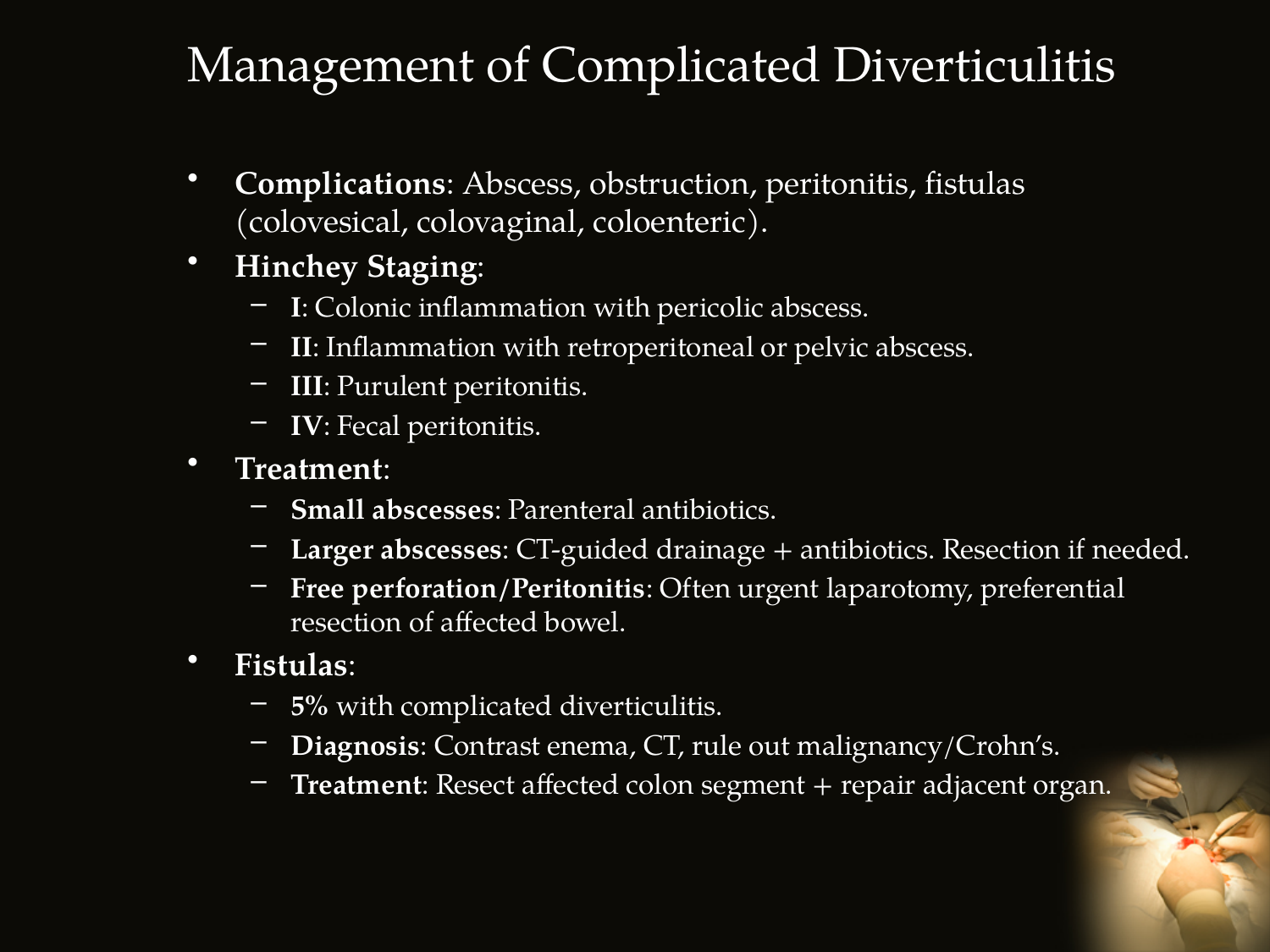

# Management of Complicated Diverticulitis
Complications: Abscess, obstruction, peritonitis, fistulas (colovesical, colovaginal, coloenteric).
Hinchey Staging:
I: Colonic inflammation with pericolic abscess.
II: Inflammation with retroperitoneal or pelvic abscess.
III: Purulent peritonitis.
IV: Fecal peritonitis.
Treatment:
Small abscesses: Parenteral antibiotics.
Larger abscesses: CT-guided drainage + antibiotics. Resection if needed.
Free perforation/Peritonitis: Often urgent laparotomy, preferential resection of affected bowel.
Fistulas:
5% with complicated diverticulitis.
Diagnosis: Contrast enema, CT, rule out malignancy/Crohn’s.
Treatment: Resect affected colon segment + repair adjacent organ.